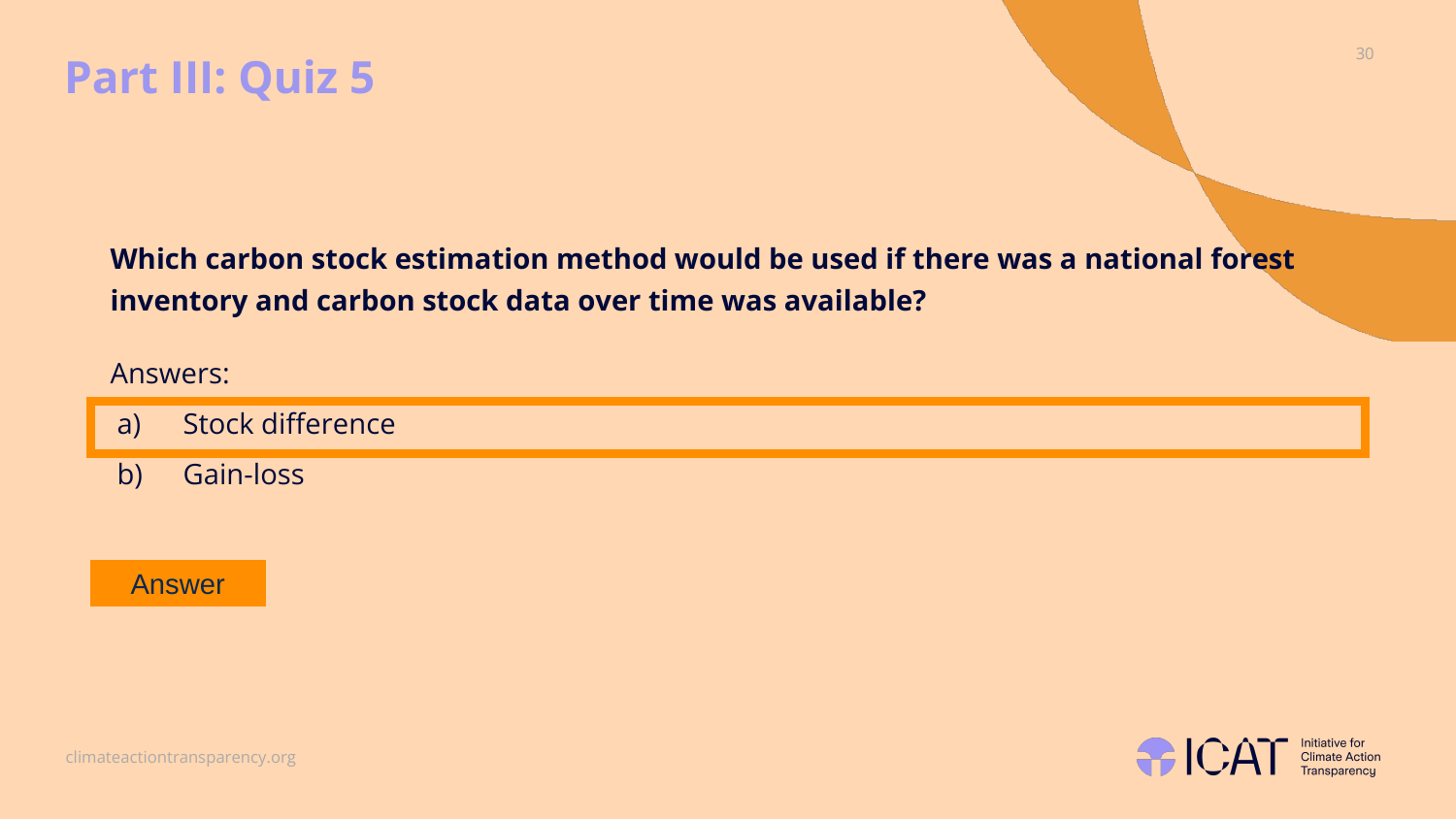

# Part III: Quiz 5
Which carbon stock estimation method would be used if there was a national forest inventory and carbon stock data over time was available?
Answers:
Stock difference
Gain-loss

Answer